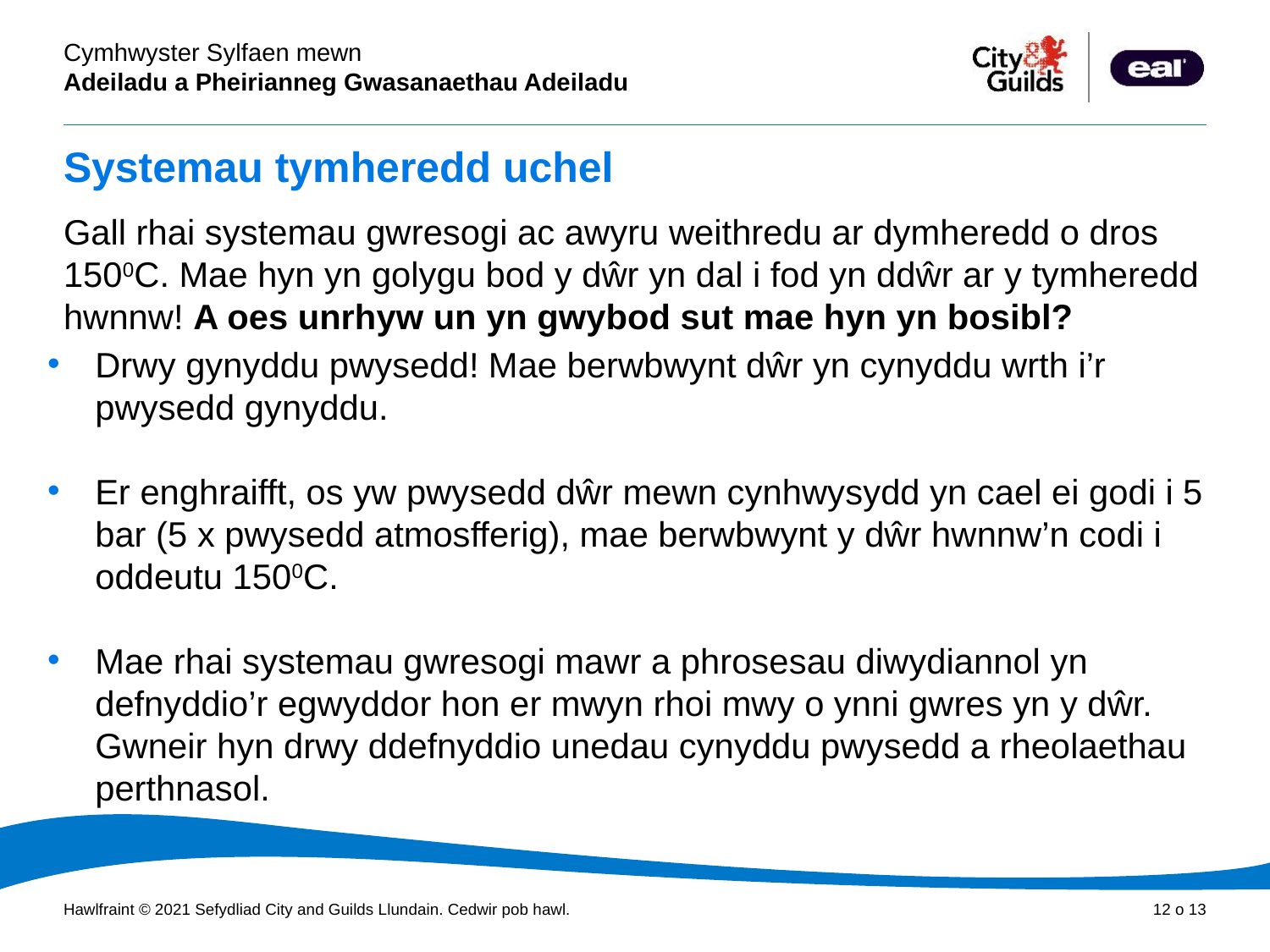

# Systemau tymheredd uchel
Gall rhai systemau gwresogi ac awyru weithredu ar dymheredd o dros 1500C. Mae hyn yn golygu bod y dŵr yn dal i fod yn ddŵr ar y tymheredd hwnnw! A oes unrhyw un yn gwybod sut mae hyn yn bosibl?
Drwy gynyddu pwysedd! Mae berwbwynt dŵr yn cynyddu wrth i’r pwysedd gynyddu.

Er enghraifft, os yw pwysedd dŵr mewn cynhwysydd yn cael ei godi i 5 bar (5 x pwysedd atmosfferig), mae berwbwynt y dŵr hwnnw’n codi i oddeutu 1500C.

Mae rhai systemau gwresogi mawr a phrosesau diwydiannol yn defnyddio’r egwyddor hon er mwyn rhoi mwy o ynni gwres yn y dŵr. Gwneir hyn drwy ddefnyddio unedau cynyddu pwysedd a rheolaethau perthnasol.